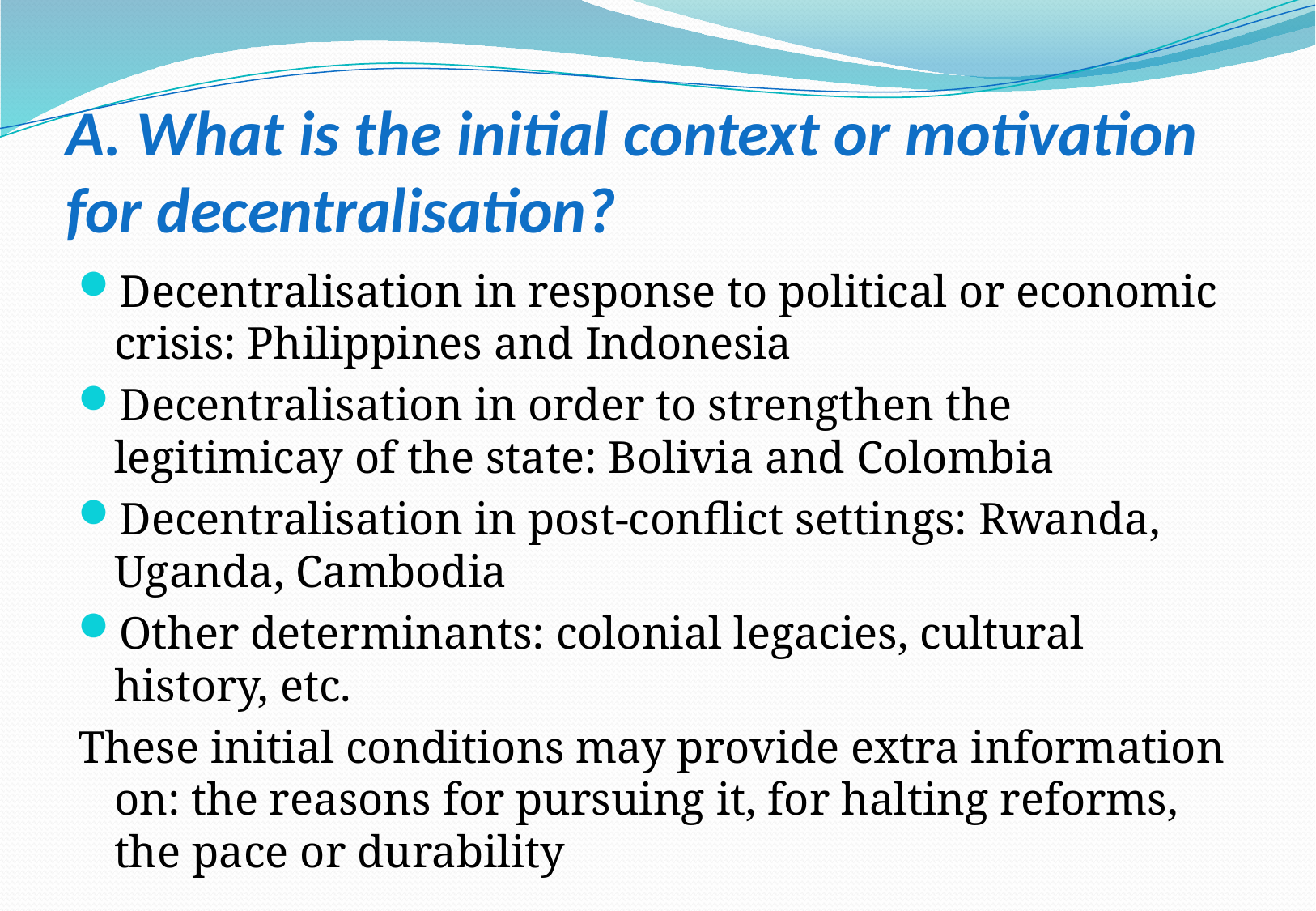

# A. What is the initial context or motivation for decentralisation?
Decentralisation in response to political or economic crisis: Philippines and Indonesia
Decentralisation in order to strengthen the legitimicay of the state: Bolivia and Colombia
Decentralisation in post-conflict settings: Rwanda, Uganda, Cambodia
Other determinants: colonial legacies, cultural history, etc.
These initial conditions may provide extra information on: the reasons for pursuing it, for halting reforms, the pace or durability